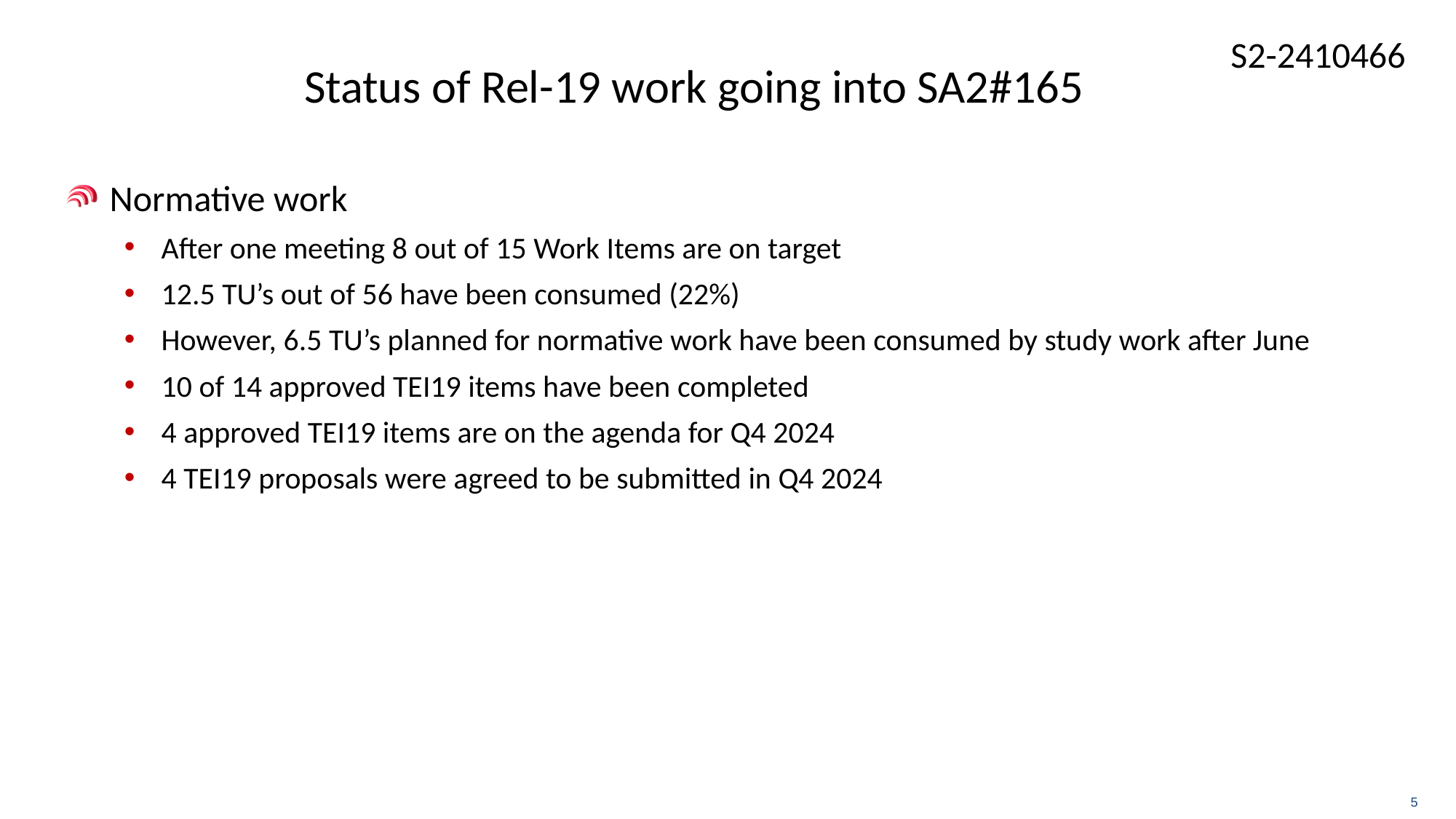

# Status of Rel-19 work going into SA2#165
Normative work
After one meeting 8 out of 15 Work Items are on target
12.5 TU’s out of 56 have been consumed (22%)
However, 6.5 TU’s planned for normative work have been consumed by study work after June
10 of 14 approved TEI19 items have been completed
4 approved TEI19 items are on the agenda for Q4 2024
4 TEI19 proposals were agreed to be submitted in Q4 2024